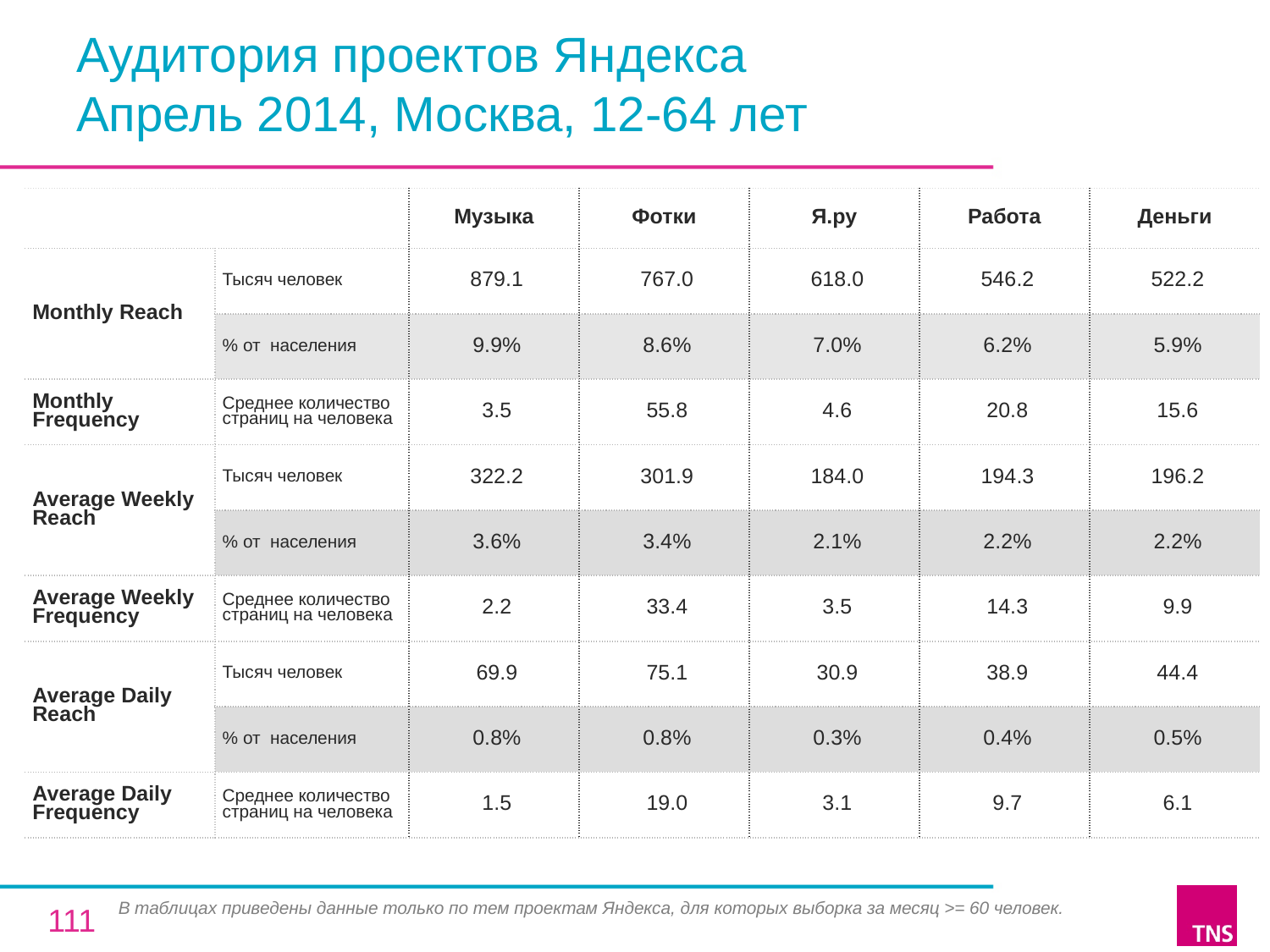

# Аудитория проектов Яндекса Апрель 2014, Москва, 12-64 лет
|  |  | Музыка | Фотки | Я.ру | Работа | Деньги |
| --- | --- | --- | --- | --- | --- | --- |
| Monthly Reach | Тысяч человек | 879.1 | 767.0 | 618.0 | 546.2 | 522.2 |
|  | % от населения | 9.9% | 8.6% | 7.0% | 6.2% | 5.9% |
| Monthly Frequency | Среднее количество страниц на человека | 3.5 | 55.8 | 4.6 | 20.8 | 15.6 |
| Average Weekly Reach | Тысяч человек | 322.2 | 301.9 | 184.0 | 194.3 | 196.2 |
|  | % от населения | 3.6% | 3.4% | 2.1% | 2.2% | 2.2% |
| Average Weekly Frequency | Среднее количество страниц на человека | 2.2 | 33.4 | 3.5 | 14.3 | 9.9 |
| Average Daily Reach | Тысяч человек | 69.9 | 75.1 | 30.9 | 38.9 | 44.4 |
|  | % от населения | 0.8% | 0.8% | 0.3% | 0.4% | 0.5% |
| Average Daily Frequency | Среднее количество страниц на человека | 1.5 | 19.0 | 3.1 | 9.7 | 6.1 |
В таблицах приведены данные только по тем проектам Яндекса, для которых выборка за месяц >= 60 человек.
111